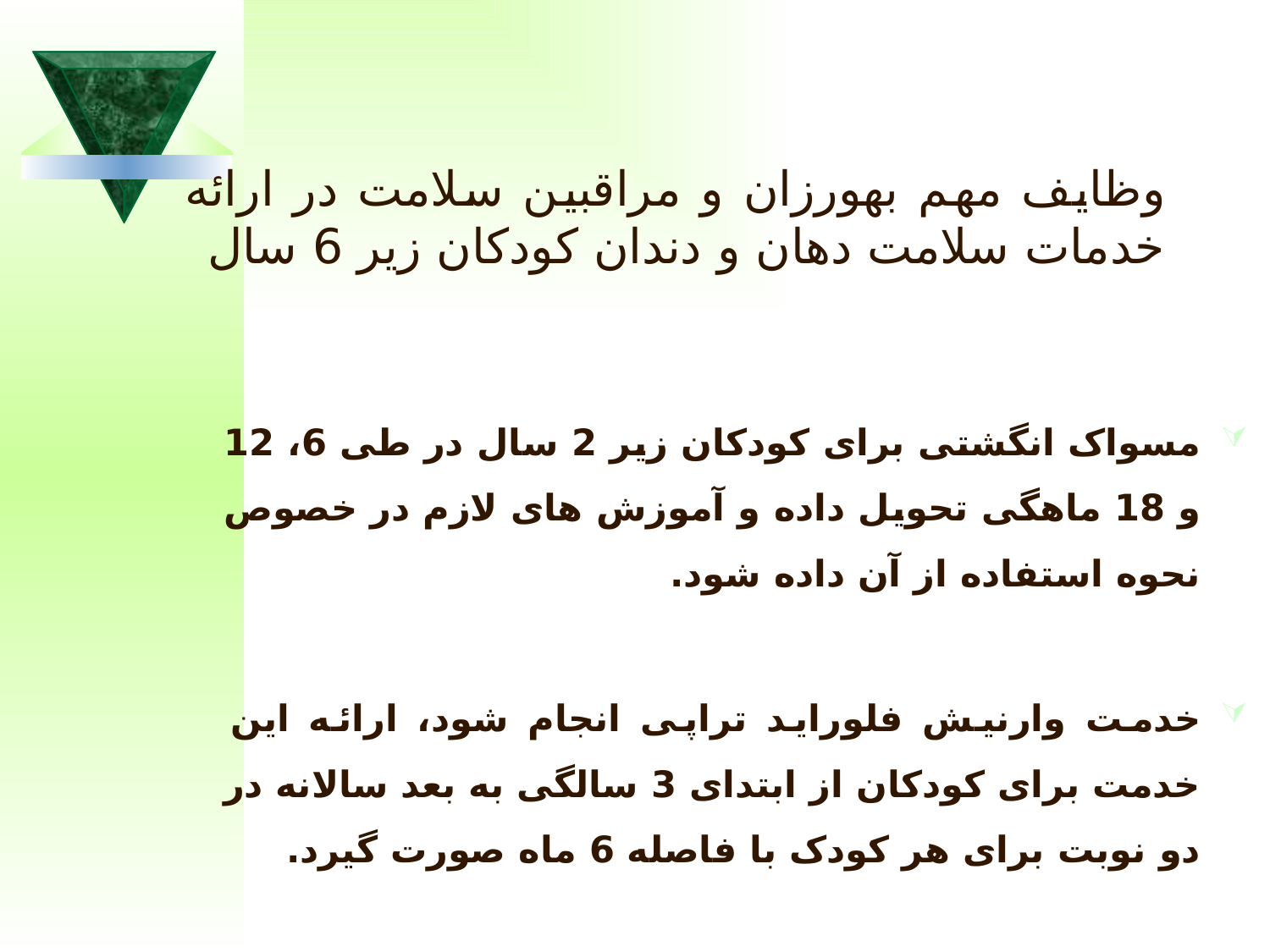

# وظایف مهم بهورزان و مراقبین سلامت در ارائه خدمات سلامت دهان و دندان کودکان زیر 6 سال
مسواک انگشتی برای کودکان زیر 2 سال در طی 6، 12 و 18 ماهگی تحویل داده و آموزش های لازم در خصوص نحوه استفاده از آن داده شود.

خدمت وارنیش فلوراید تراپی انجام شود، ارائه این خدمت برای کودکان از ابتدای 3 سالگی به بعد سالانه در دو نوبت برای هر کودک با فاصله 6 ماه صورت گیرد.